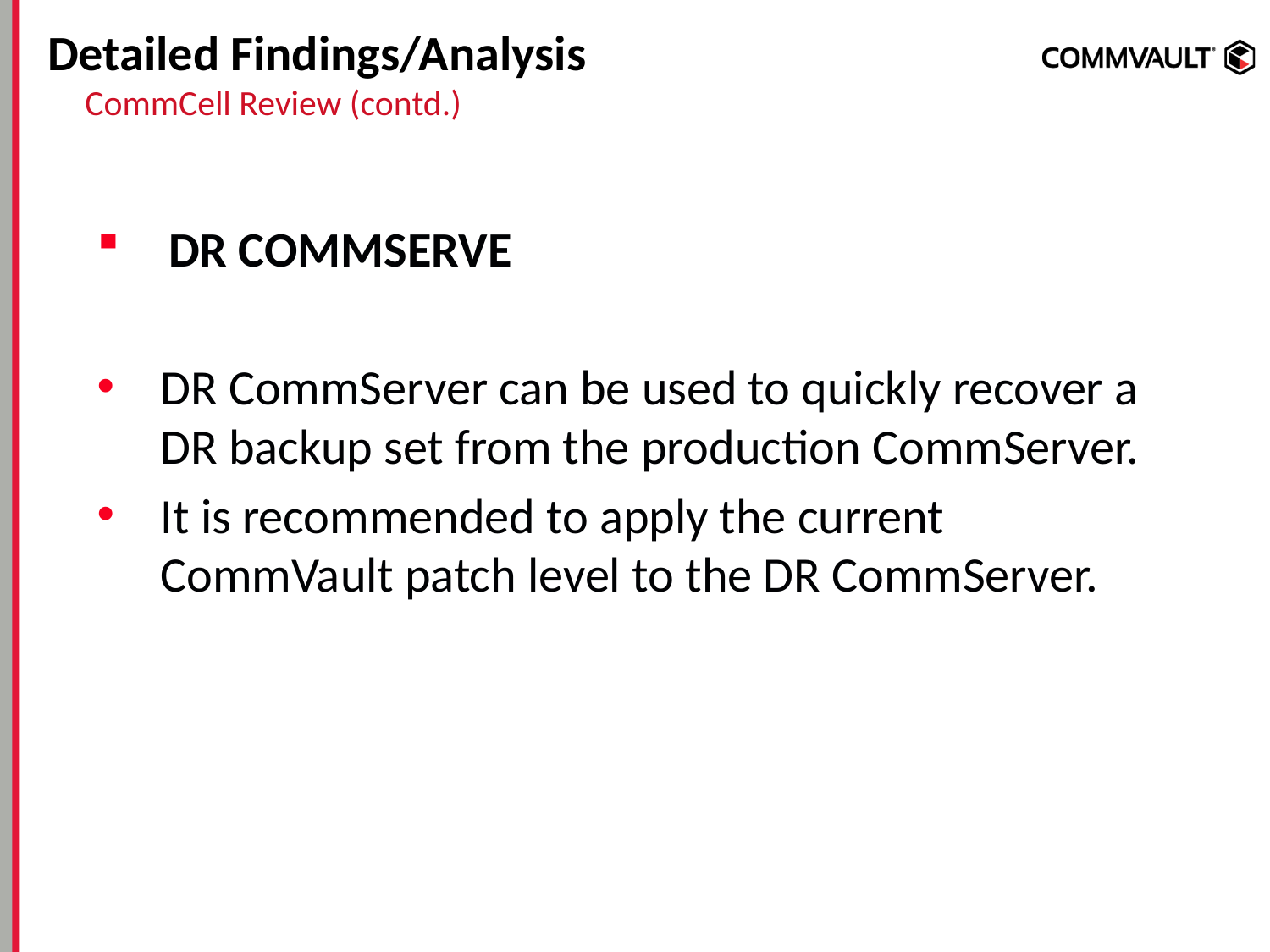

# Detailed Findings/Analysis
CommCell Review (contd.)
DR COMMSERVE

DR CommServer can be used to quickly recover a DR backup set from the production CommServer.
It is recommended to apply the current CommVault patch level to the DR CommServer.